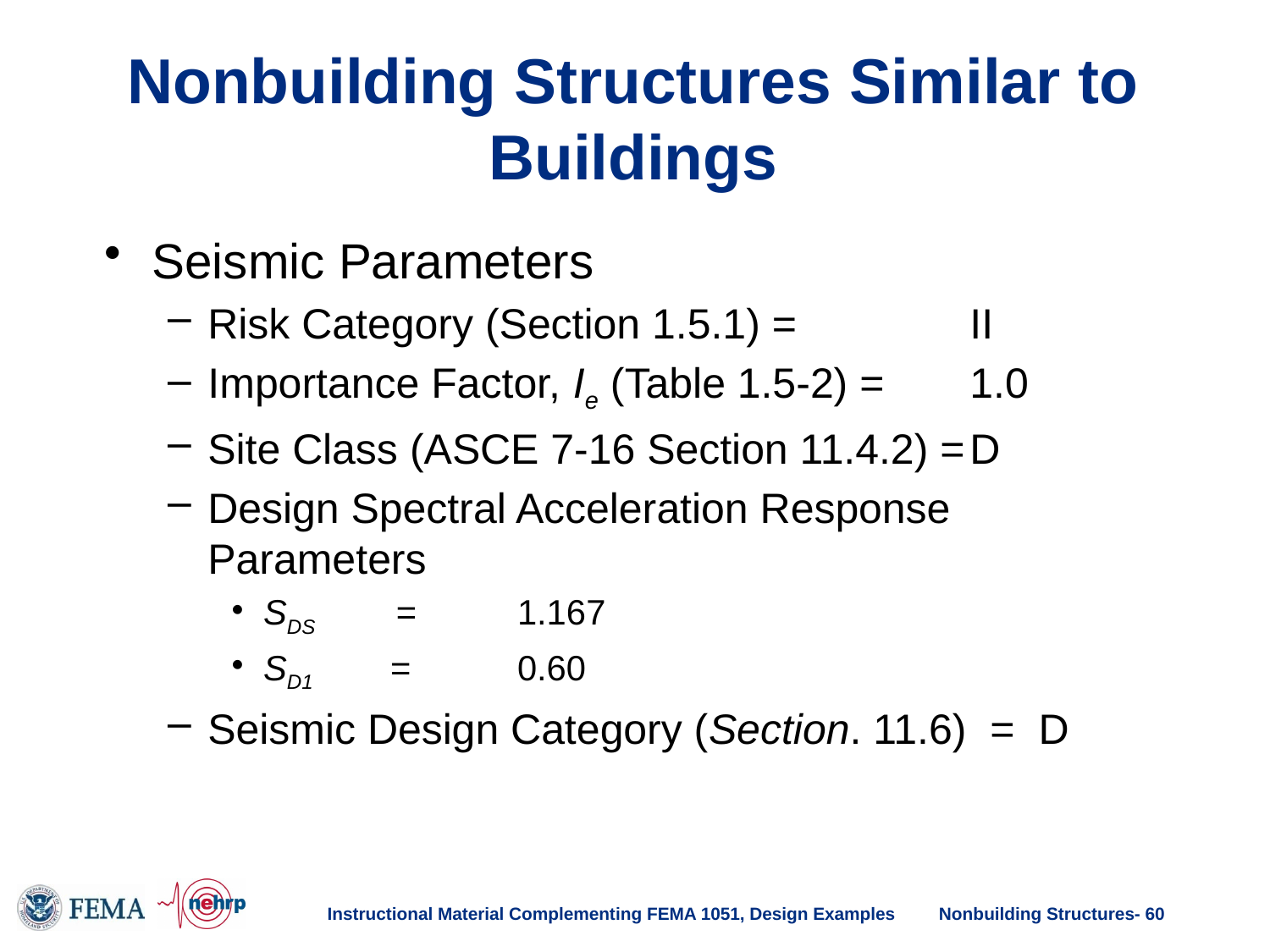

# Nonbuilding Structures Similar to Buildings
Seismic Parameters
Risk Category (Section 1.5.1) = 		II
Importance Factor, Ie (Table 1.5-2) =	1.0
Site Class (ASCE 7-16 Section 11.4.2) =	D
Design Spectral Acceleration Response Parameters
SDS  	 =	1.167
SD1	=	0.60
Seismic Design Category (Section. 11.6)  =  D
Instructional Material Complementing FEMA 1051, Design Examples
Nonbuilding Structures- 60